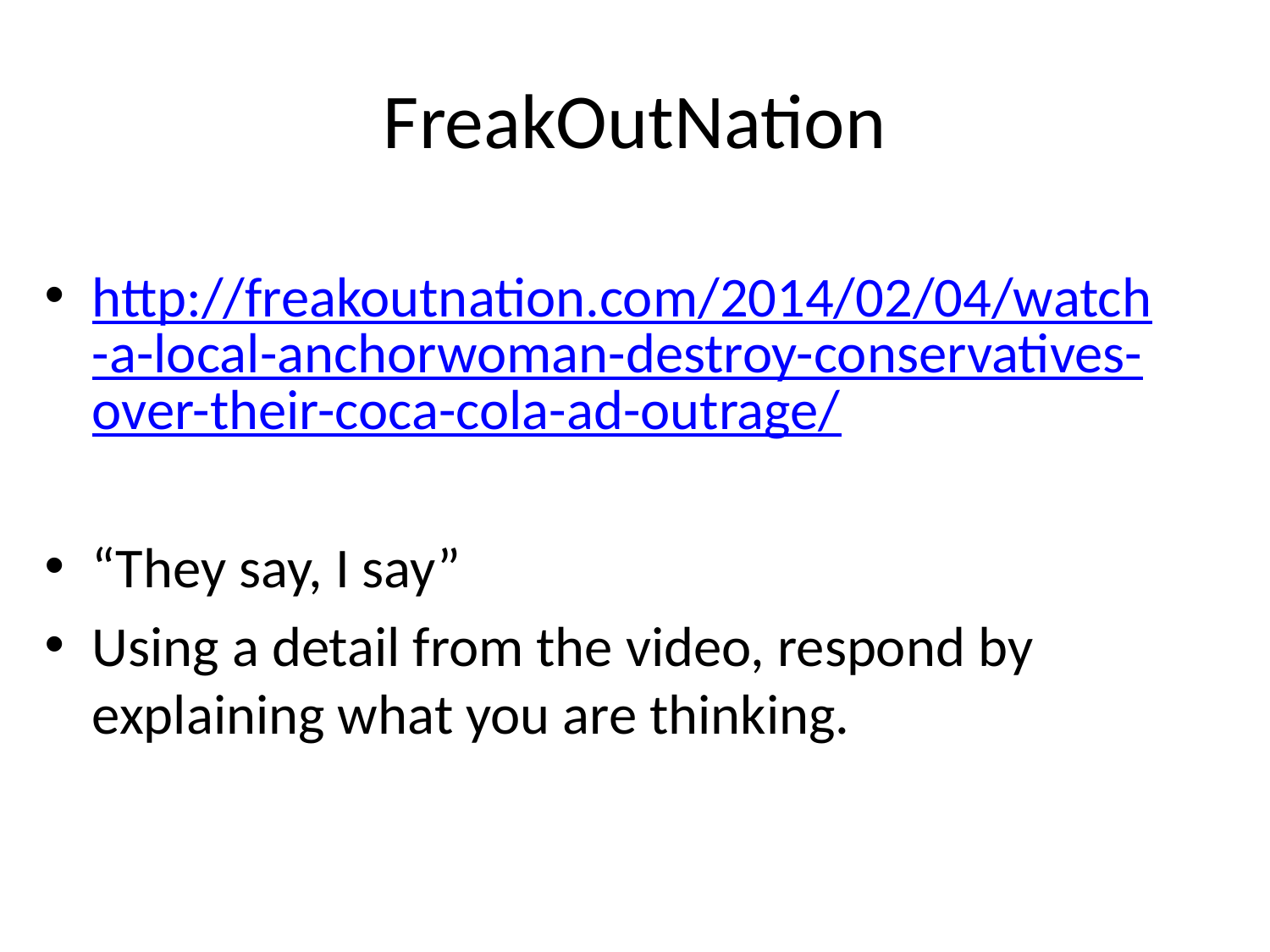

# FreakOutNation
http://freakoutnation.com/2014/02/04/watch-a-local-anchorwoman-destroy-conservatives-over-their-coca-cola-ad-outrage/

“They say, I say”
Using a detail from the video, respond by explaining what you are thinking.